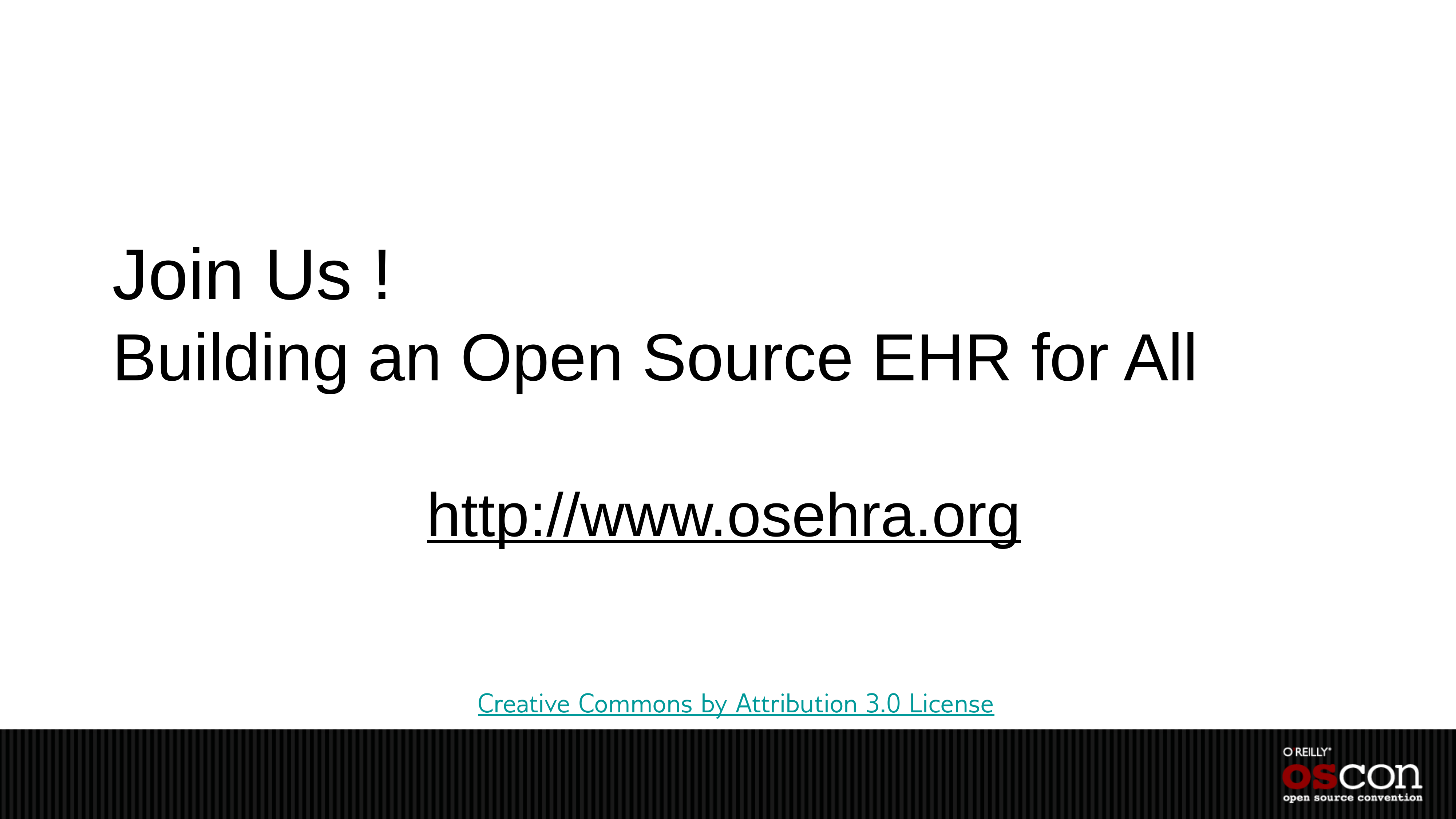

# Join Us ! Building an Open Source EHR for All

http://www.osehra.org
Creative Commons by Attribution 3.0 License